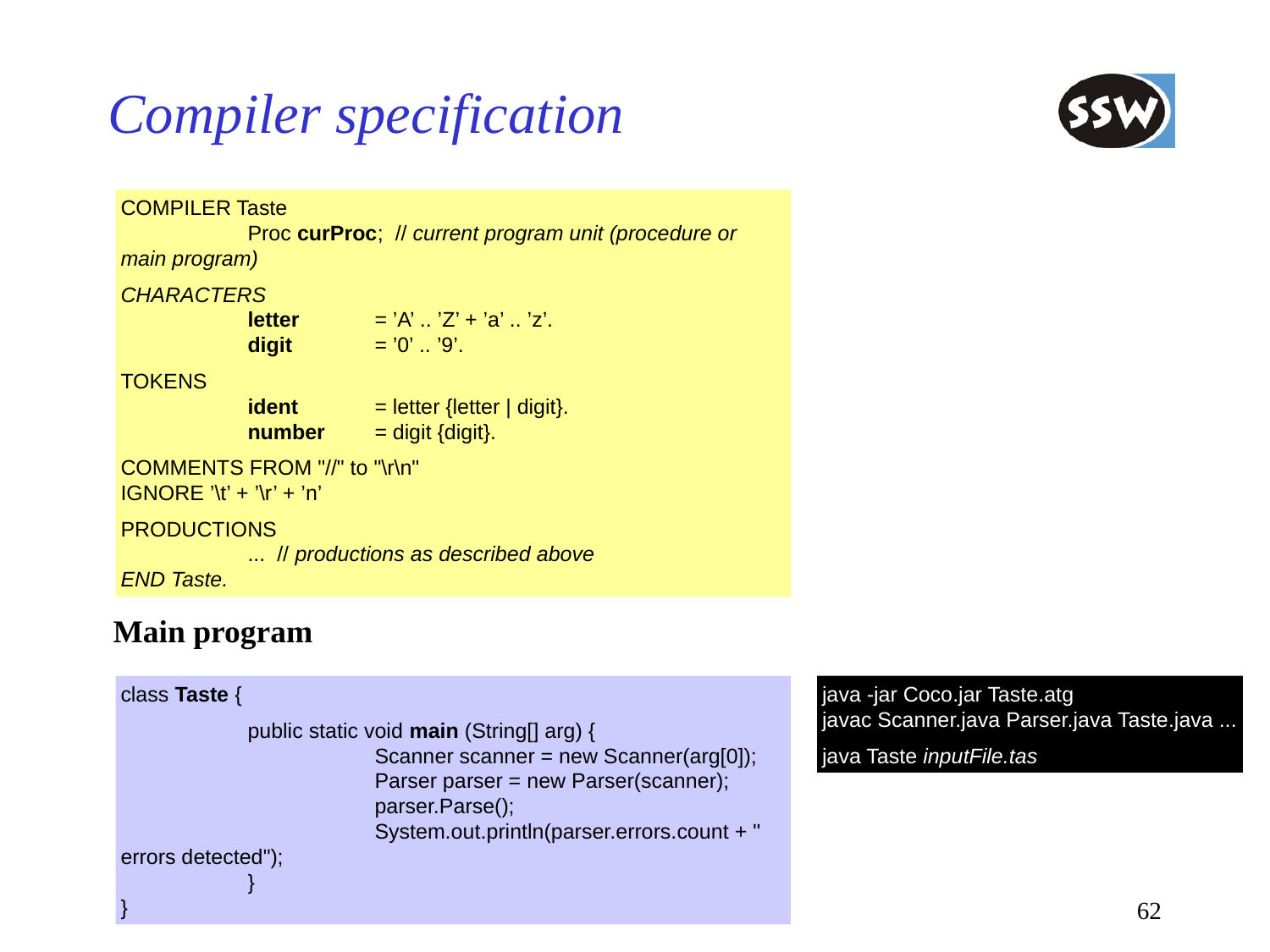

# Compiler specification
COMPILER Taste
	Proc curProc;  // current program unit (procedure or main program)
CHARACTERS
	letter	= ’A’ .. ’Z’ + ’a’ .. ’z’.
	digit	= ’0’ .. ’9’.
TOKENS
	ident	= letter {letter | digit}.
	number	= digit {digit}.
COMMENTS FROM "//" to "\r\n"
IGNORE ’\t’ + ’\r’ + ’n’
PRODUCTIONS
	...  // productions as described above
END Taste.
Main program
class Taste {
	public static void main (String[] arg) {
		Scanner scanner = new Scanner(arg[0]);
		Parser parser = new Parser(scanner);
		parser.Parse();
		System.out.println(parser.errors.count + " errors detected");
	}
}
java -jar Coco.jar Taste.atg
javac Scanner.java Parser.java Taste.java ...
java Taste inputFile.tas
62